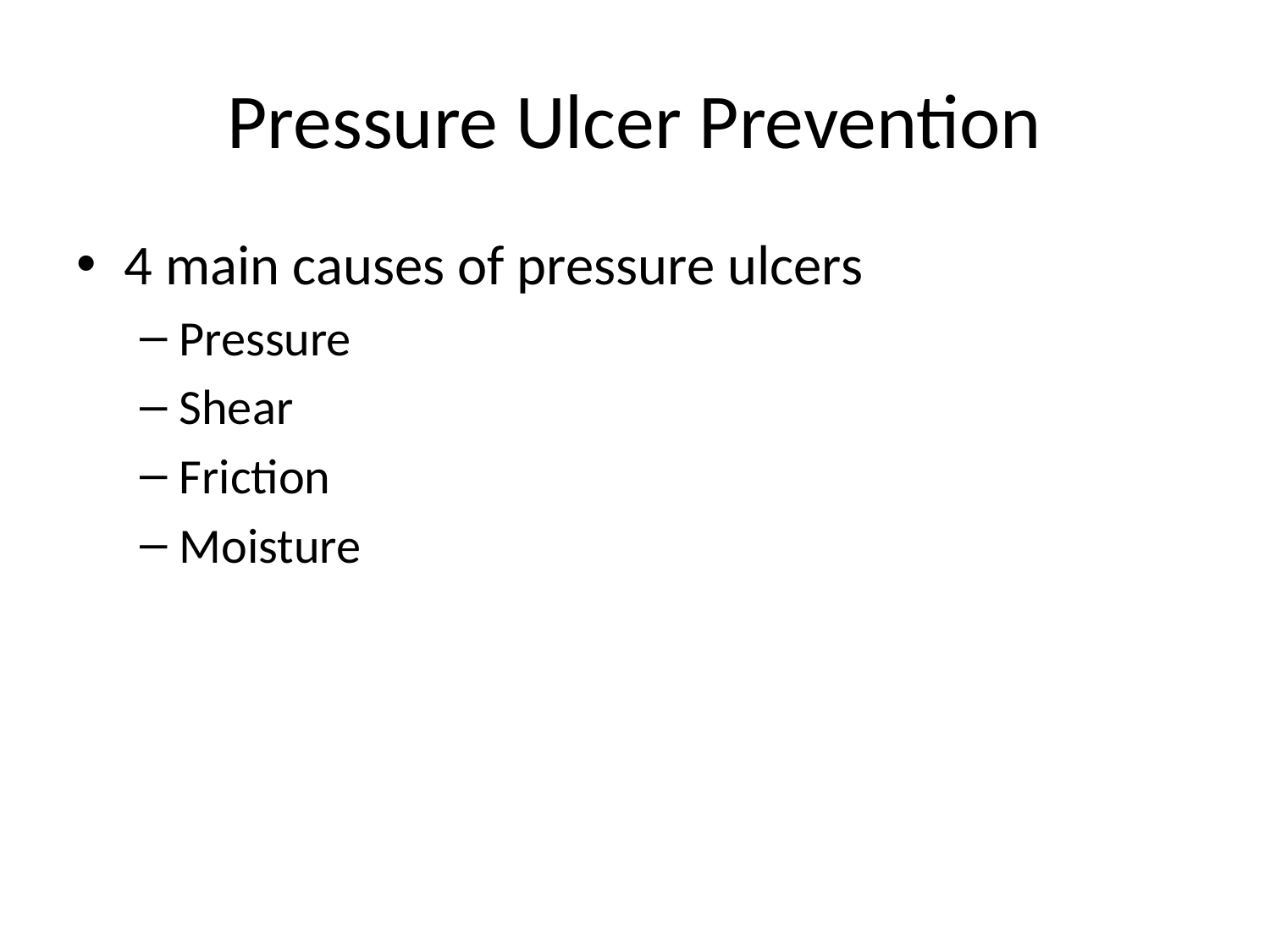

# Pressure Ulcer Prevention
4 main causes of pressure ulcers
Pressure
Shear
Friction
Moisture